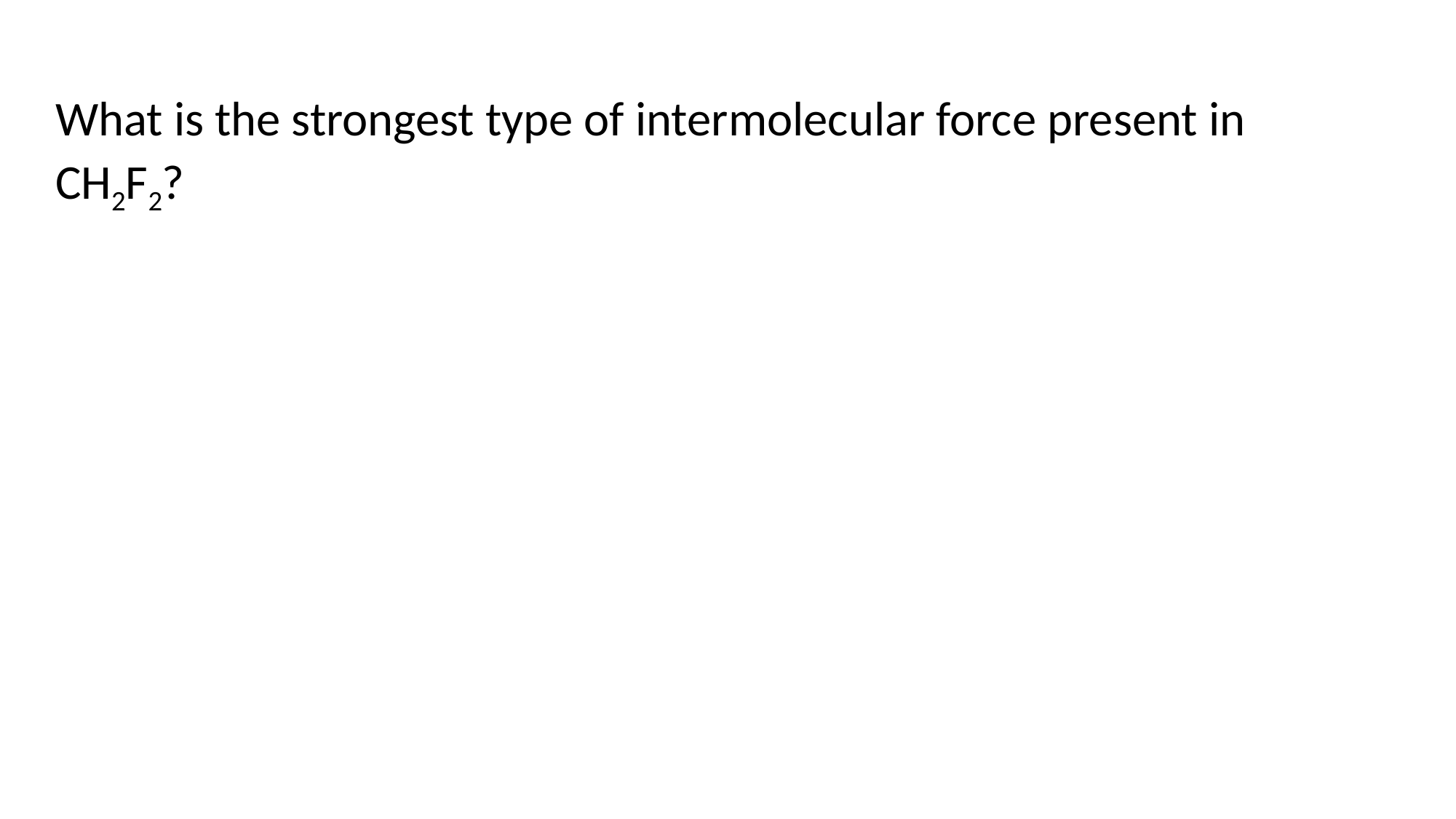

What is the strongest type of intermolecular force present in CH2F2?